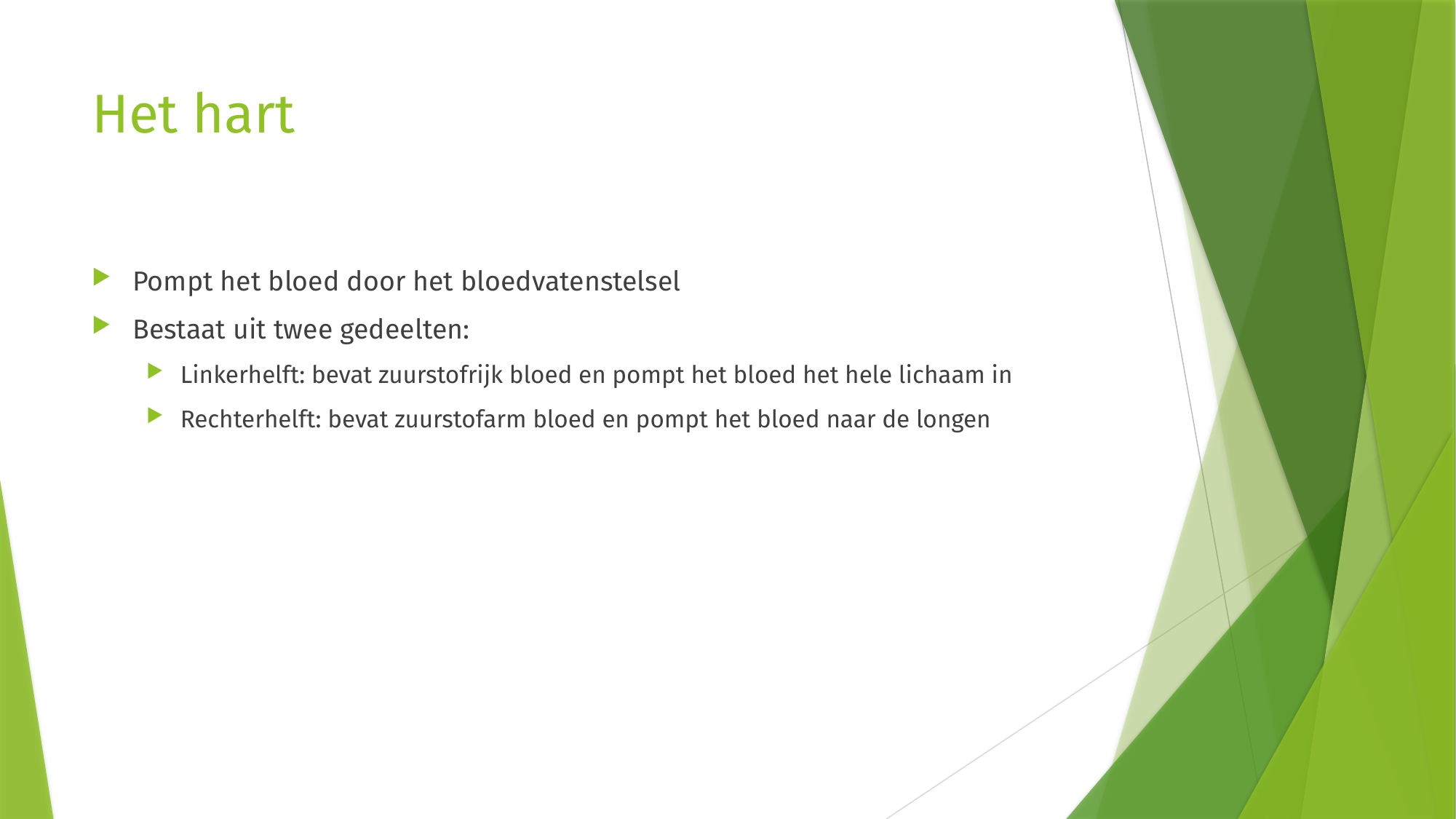

# Het hart
Pompt het bloed door het bloedvatenstelsel
Bestaat uit twee gedeelten:
Linkerhelft: bevat zuurstofrijk bloed en pompt het bloed het hele lichaam in
Rechterhelft: bevat zuurstofarm bloed en pompt het bloed naar de longen